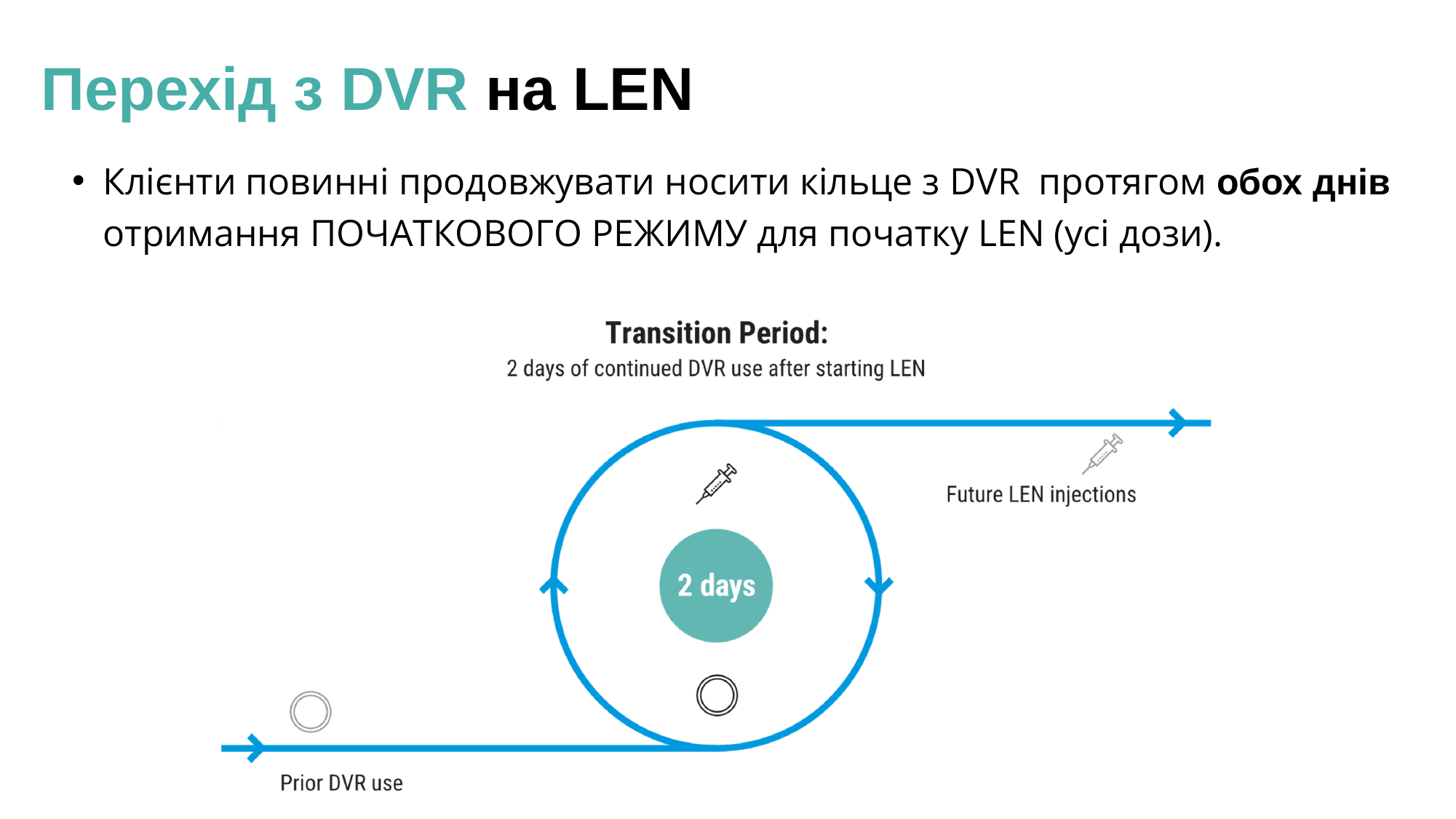

Перехід з DVR на LEN
Клієнти повинні продовжувати носити кільце з DVR  протягом обох днів отримання ПОЧАТКОВОГО РЕЖИМУ для початку LEN (усі дози).